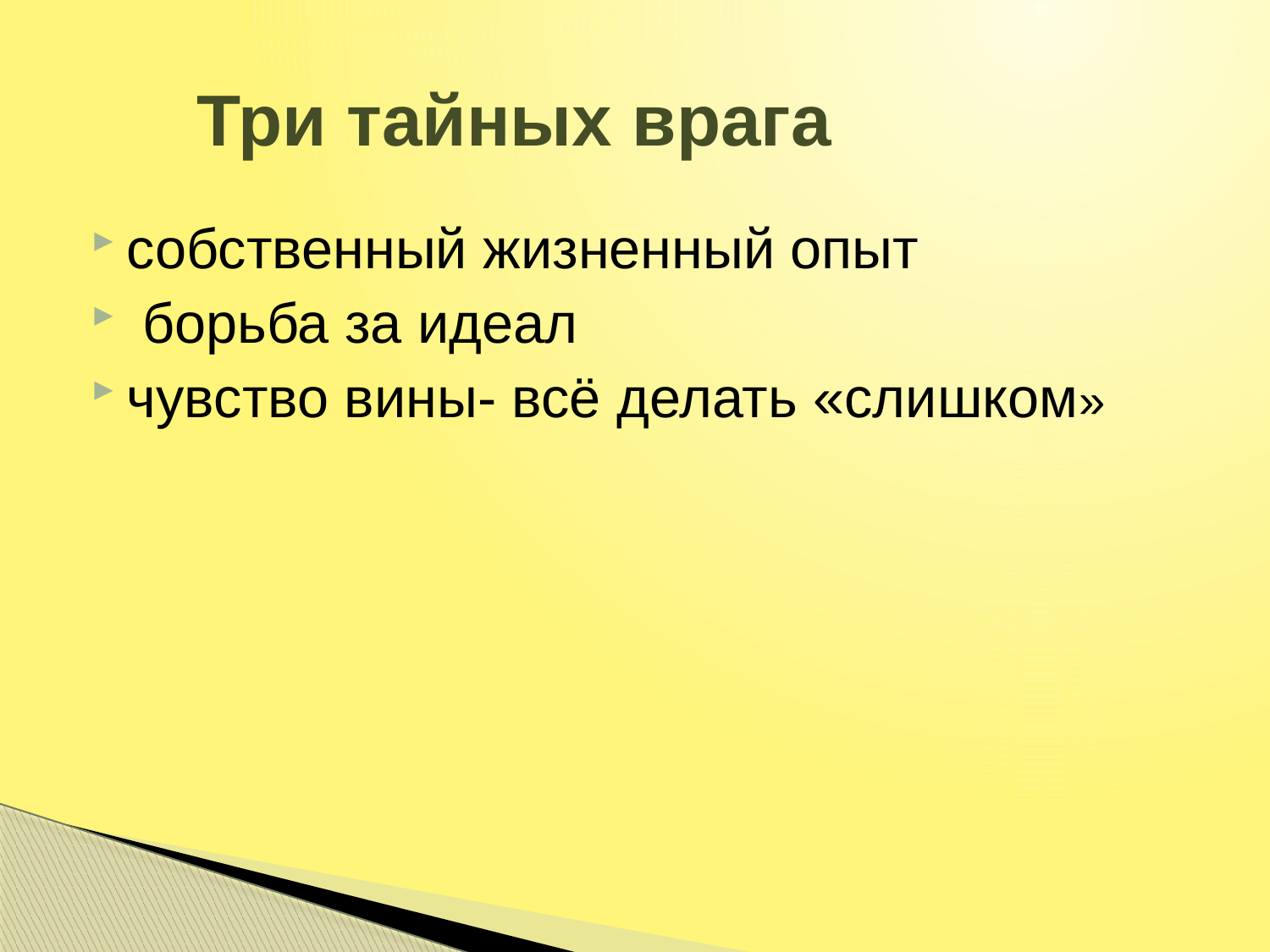

# Три тайных врага
собственный жизненный опыт
 борьба за идеал
чувство вины- всё делать «слишком»